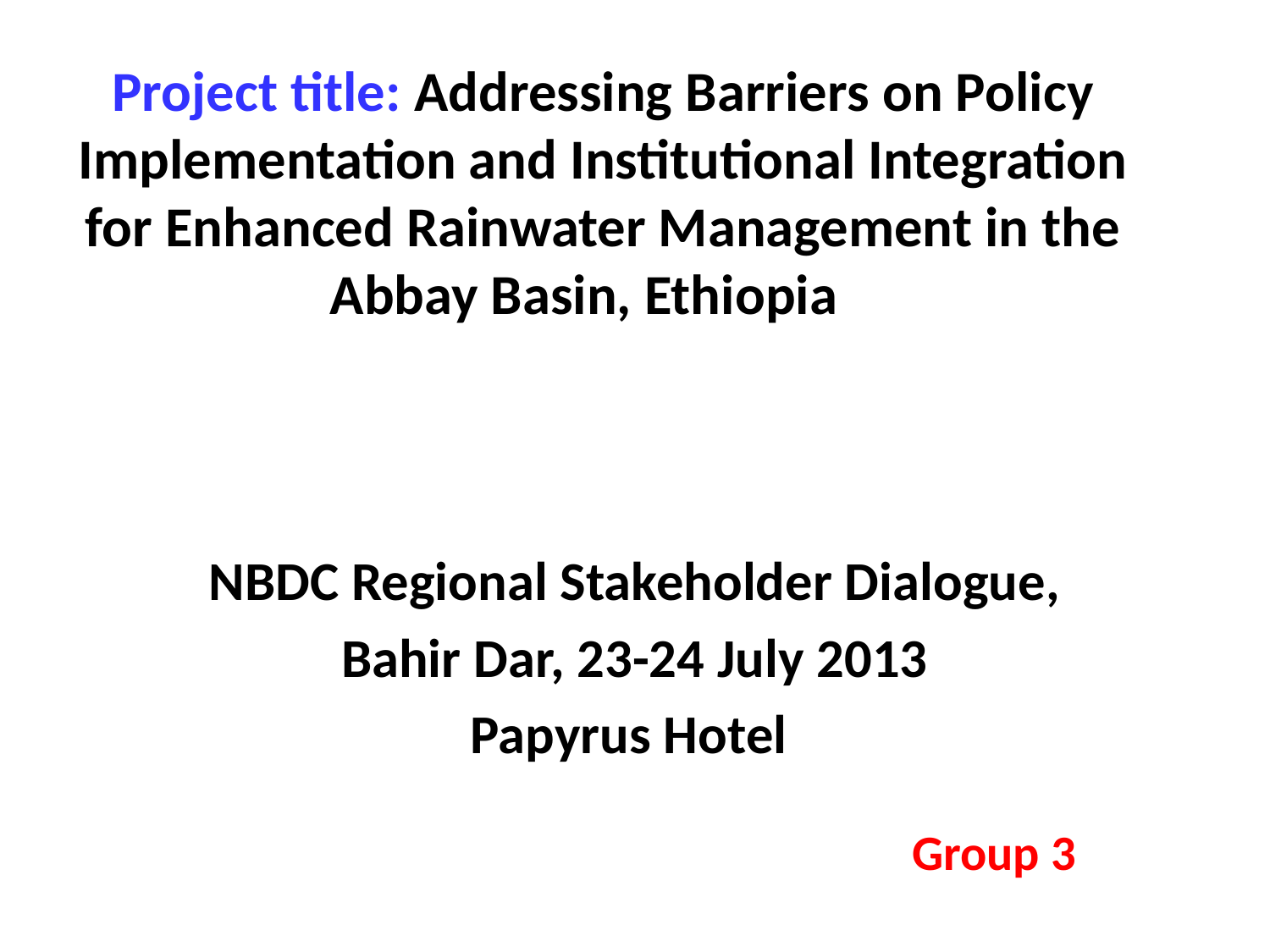

# Project title: Addressing Barriers on Policy Implementation and Institutional Integration for Enhanced Rainwater Management in the Abbay Basin, Ethiopia
NBDC Regional Stakeholder Dialogue,
Bahir Dar, 23-24 July 2013
Papyrus Hotel

Group 3